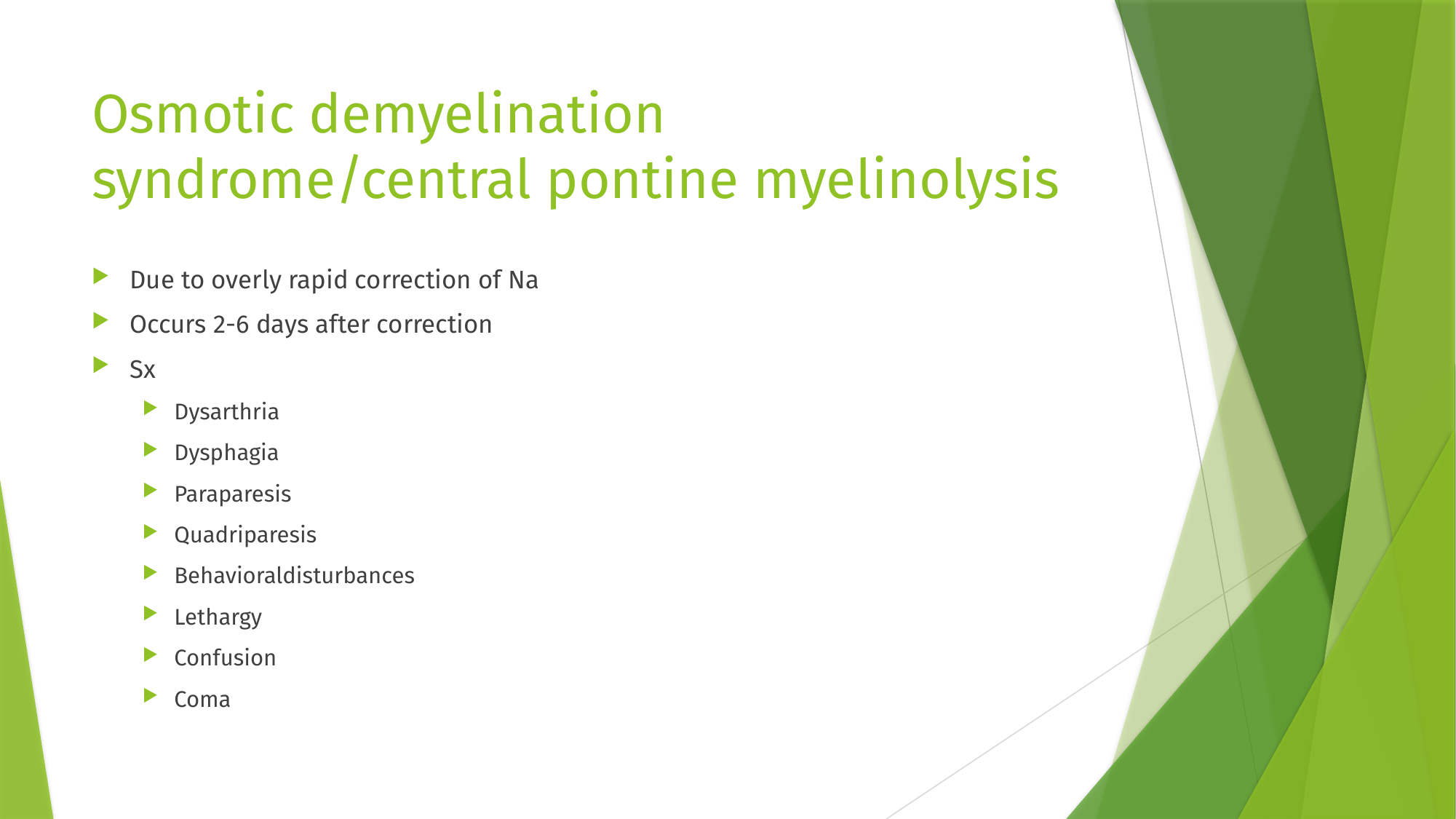

# Osmotic demyelination syndrome/central pontine myelinolysis
Due to overly rapid correction of Na
Occurs 2-6 days after correction
Sx
Dysarthria
Dysphagia
Paraparesis
Quadriparesis
Behavioraldisturbances
Lethargy
Confusion
Coma